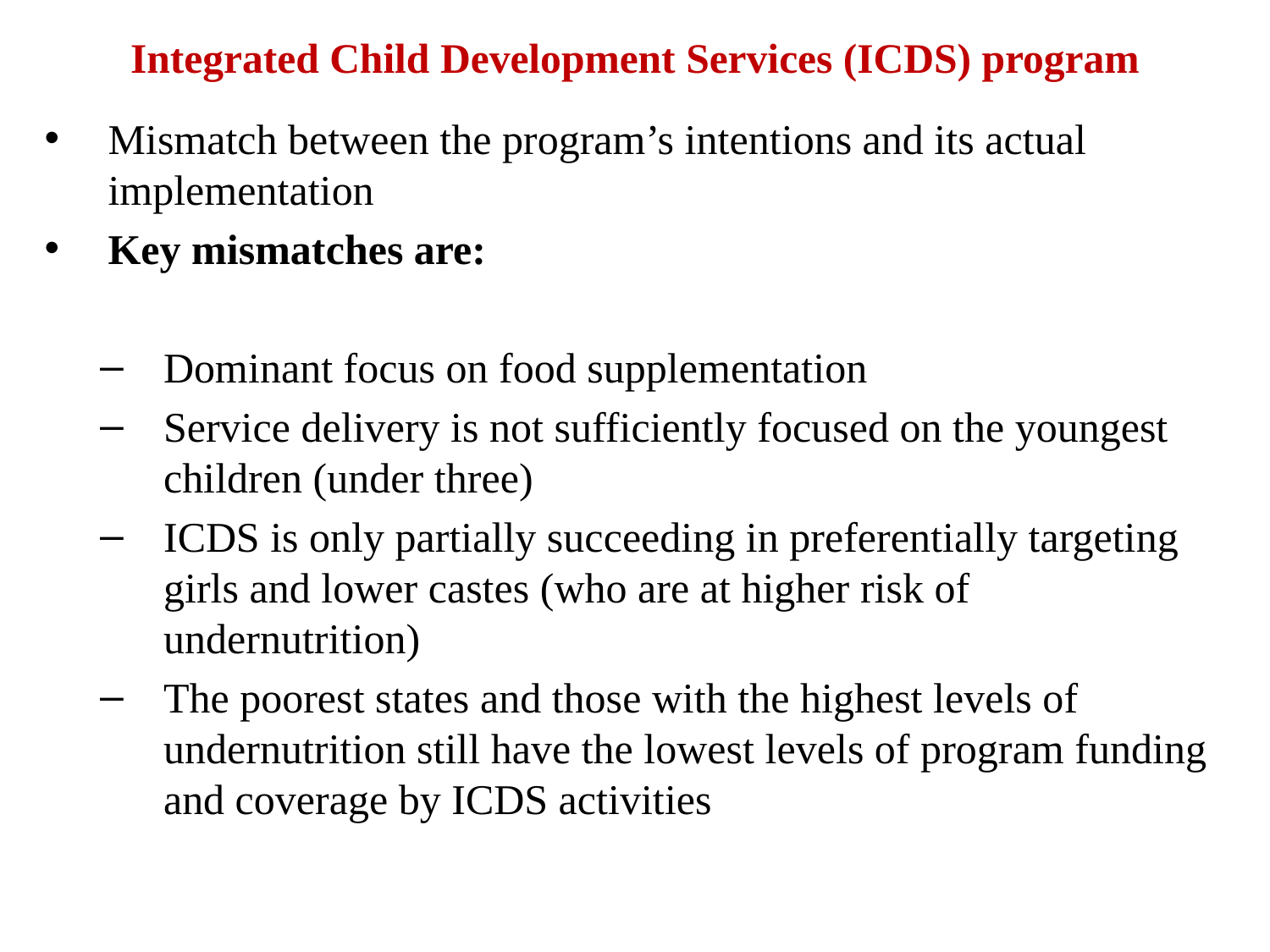

# Integrated Child Development Services (ICDS) program
Mismatch between the program’s intentions and its actual implementation
Key mismatches are:

Dominant focus on food supplementation
Service delivery is not sufficiently focused on the youngest children (under three)
ICDS is only partially succeeding in preferentially targeting girls and lower castes (who are at higher risk of undernutrition)
The poorest states and those with the highest levels of undernutrition still have the lowest levels of program funding and coverage by ICDS activities